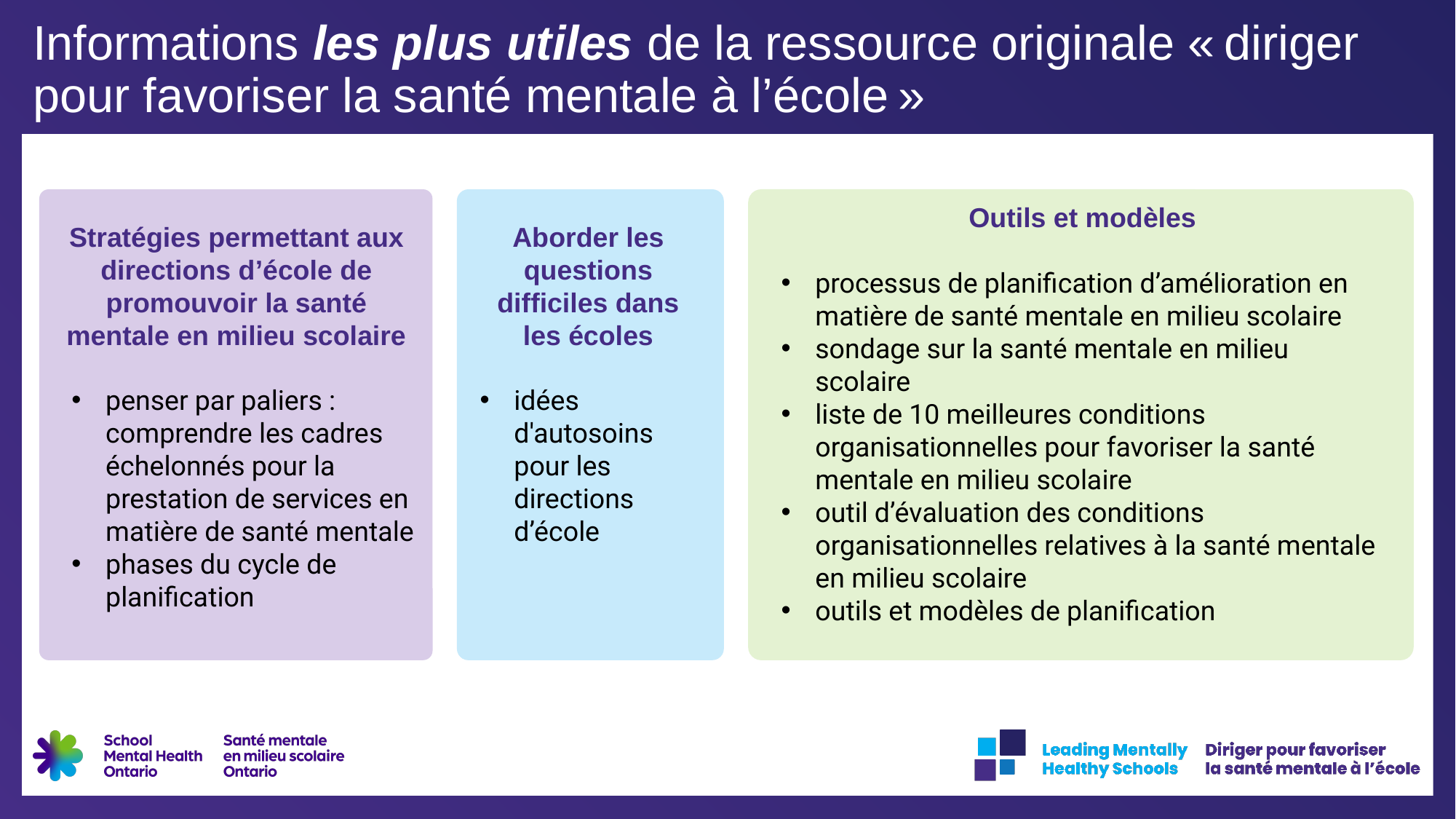

# Informations les plus utiles de la ressource originale « diriger pour favoriser la santé mentale à l’école »

Outils et modèles
Stratégies permettant aux directions d’école de promouvoir la santé mentale en milieu scolaire
Aborder les questions difficiles dans les écoles
processus de planification d’amélioration en matière de santé mentale en milieu scolaire
sondage sur la santé mentale en milieu scolaire
liste de 10 meilleures conditions organisationnelles pour favoriser la santé mentale en milieu scolaire
outil d’évaluation des conditions organisationnelles relatives à la santé mentale en milieu scolaire
outils et modèles de planification
penser par paliers : comprendre les cadres échelonnés pour la prestation de services en matière de santé mentale
phases du cycle de planification

idées 
d'autosoins pour les directions d’école